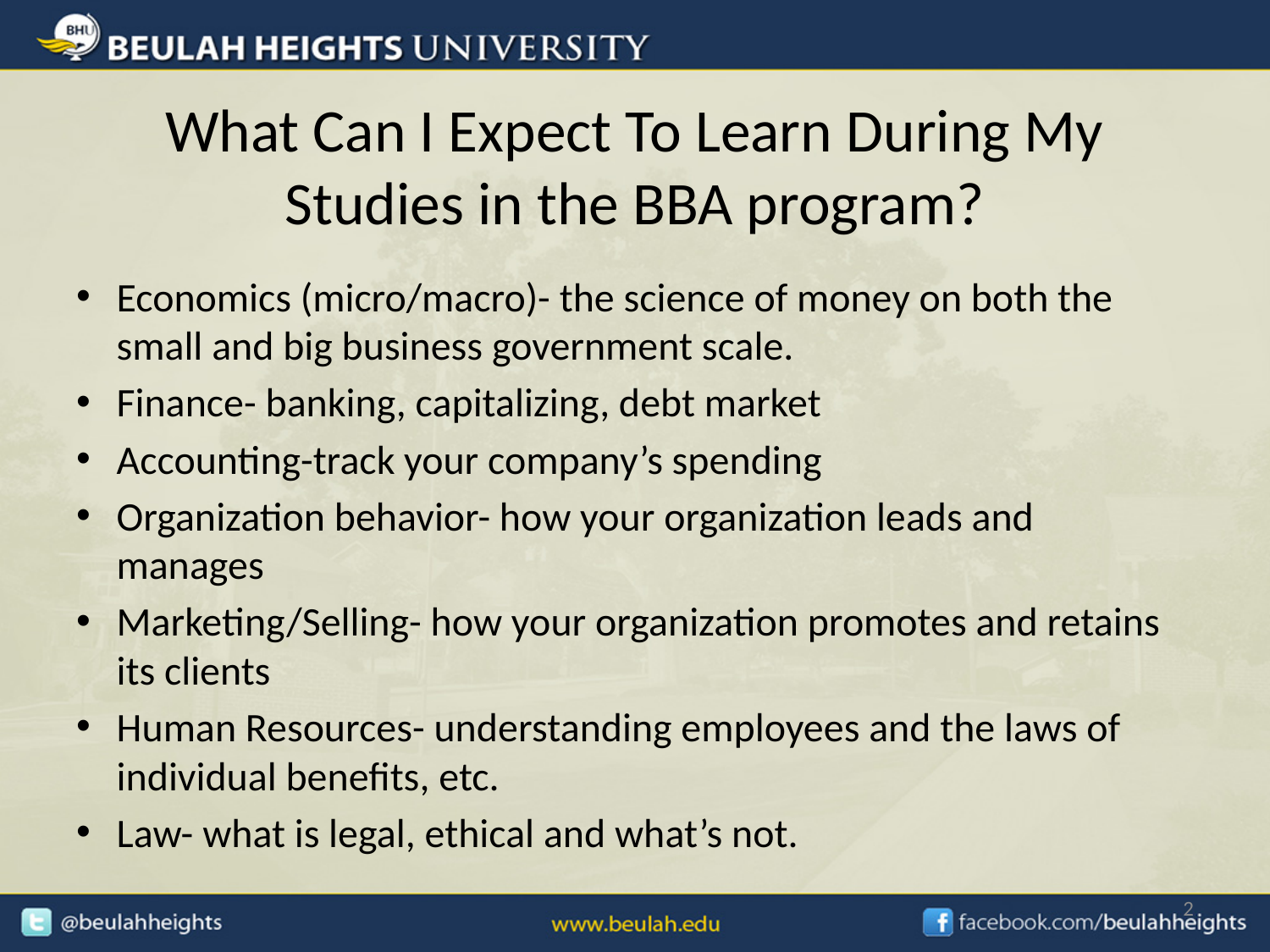

# What Can I Expect To Learn During My Studies in the BBA program?
Economics (micro/macro)- the science of money on both the small and big business government scale.
Finance- banking, capitalizing, debt market
Accounting-track your company’s spending
Organization behavior- how your organization leads and manages
Marketing/Selling- how your organization promotes and retains its clients
Human Resources- understanding employees and the laws of individual benefits, etc.
Law- what is legal, ethical and what’s not.
2